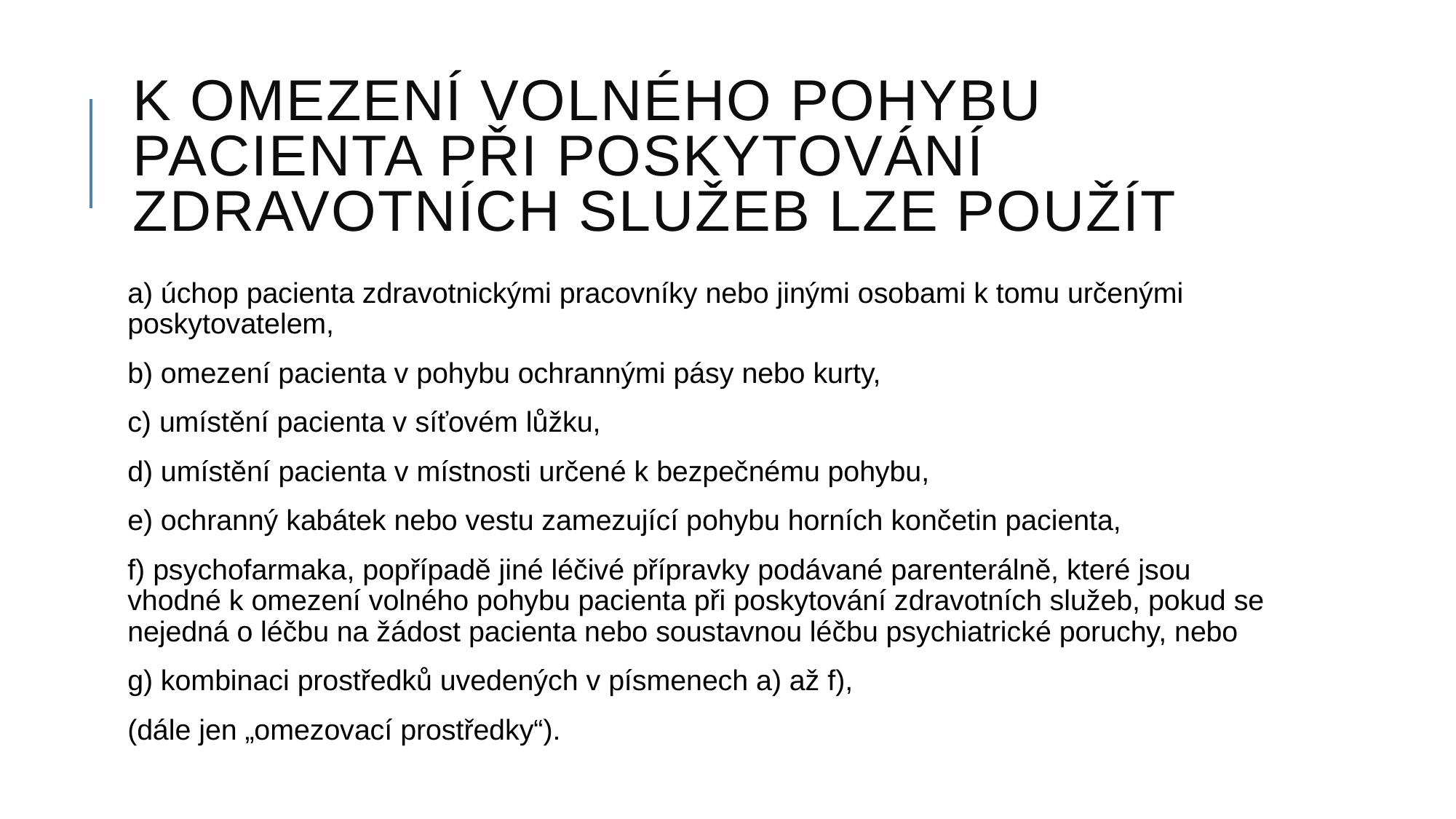

# K omezení volného pohybu pacienta při poskytování zdravotních služeb lze použít
a) úchop pacienta zdravotnickými pracovníky nebo jinými osobami k tomu určenými poskytovatelem,
b) omezení pacienta v pohybu ochrannými pásy nebo kurty,
c) umístění pacienta v síťovém lůžku,
d) umístění pacienta v místnosti určené k bezpečnému pohybu,
e) ochranný kabátek nebo vestu zamezující pohybu horních končetin pacienta,
f) psychofarmaka, popřípadě jiné léčivé přípravky podávané parenterálně, které jsou vhodné k omezení volného pohybu pacienta při poskytování zdravotních služeb, pokud se nejedná o léčbu na žádost pacienta nebo soustavnou léčbu psychiatrické poruchy, nebo
g) kombinaci prostředků uvedených v písmenech a) až f),
(dále jen „omezovací prostředky“).